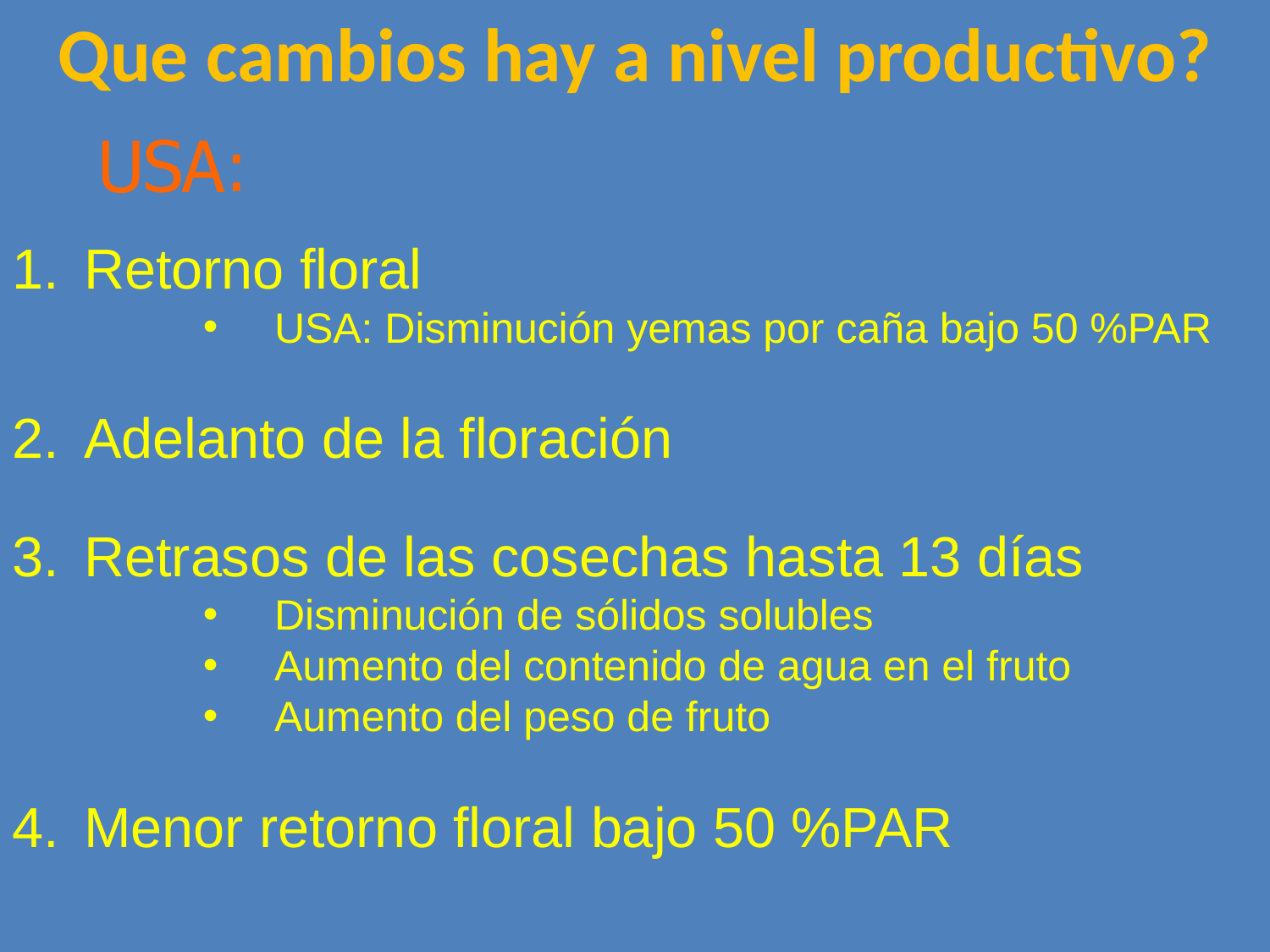

Que cambios hay a nivel productivo?
USA:
Retorno floral
USA: Disminución yemas por caña bajo 50 %PAR

Adelanto de la floración

Retrasos de las cosechas hasta 13 días
Disminución de sólidos solubles
Aumento del contenido de agua en el fruto
Aumento del peso de fruto

Menor retorno floral bajo 50 %PAR